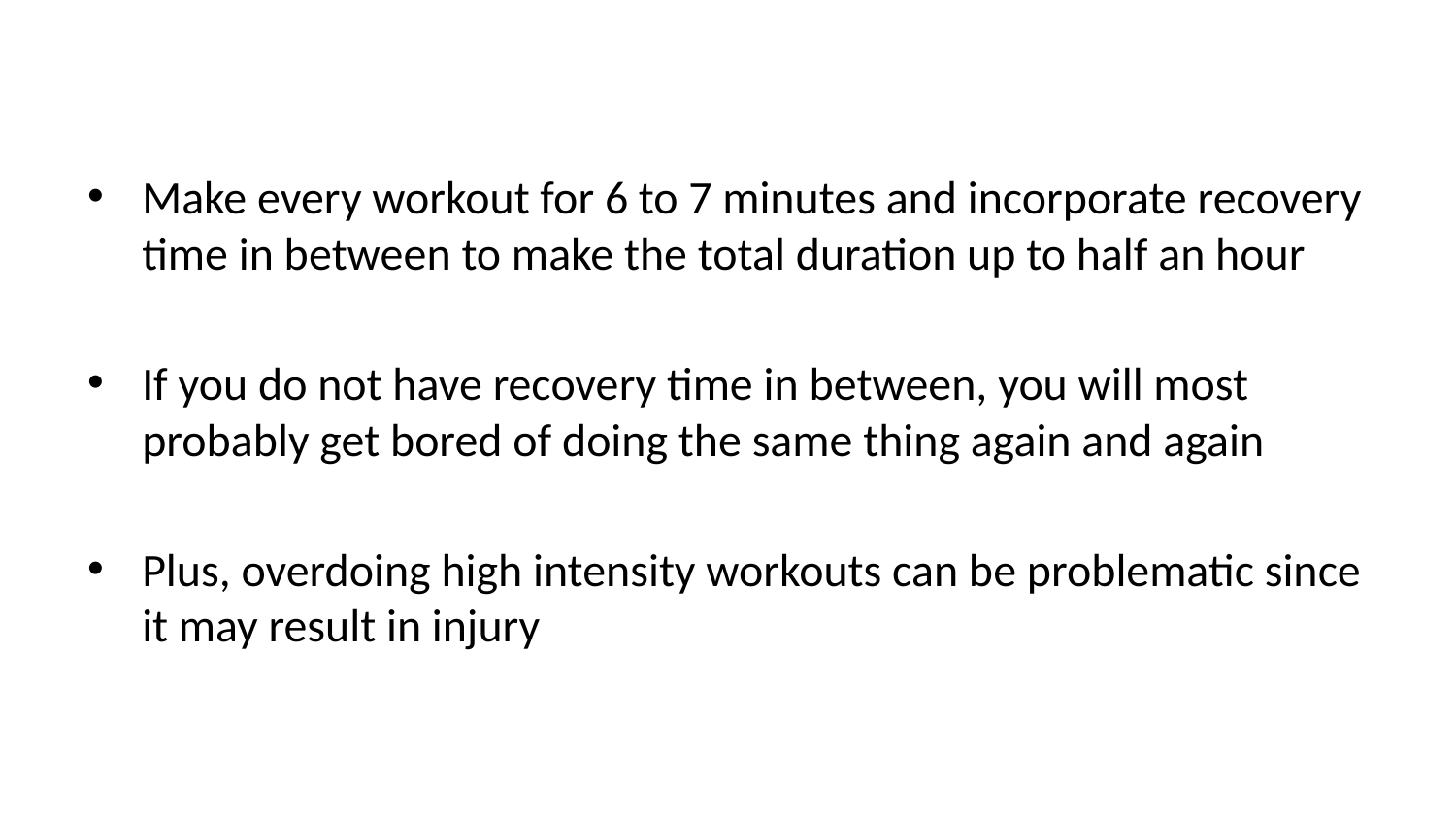

Make every workout for 6 to 7 minutes and incorporate recovery time in between to make the total duration up to half an hour

If you do not have recovery time in between, you will most probably get bored of doing the same thing again and again

Plus, overdoing high intensity workouts can be problematic since it may result in injury